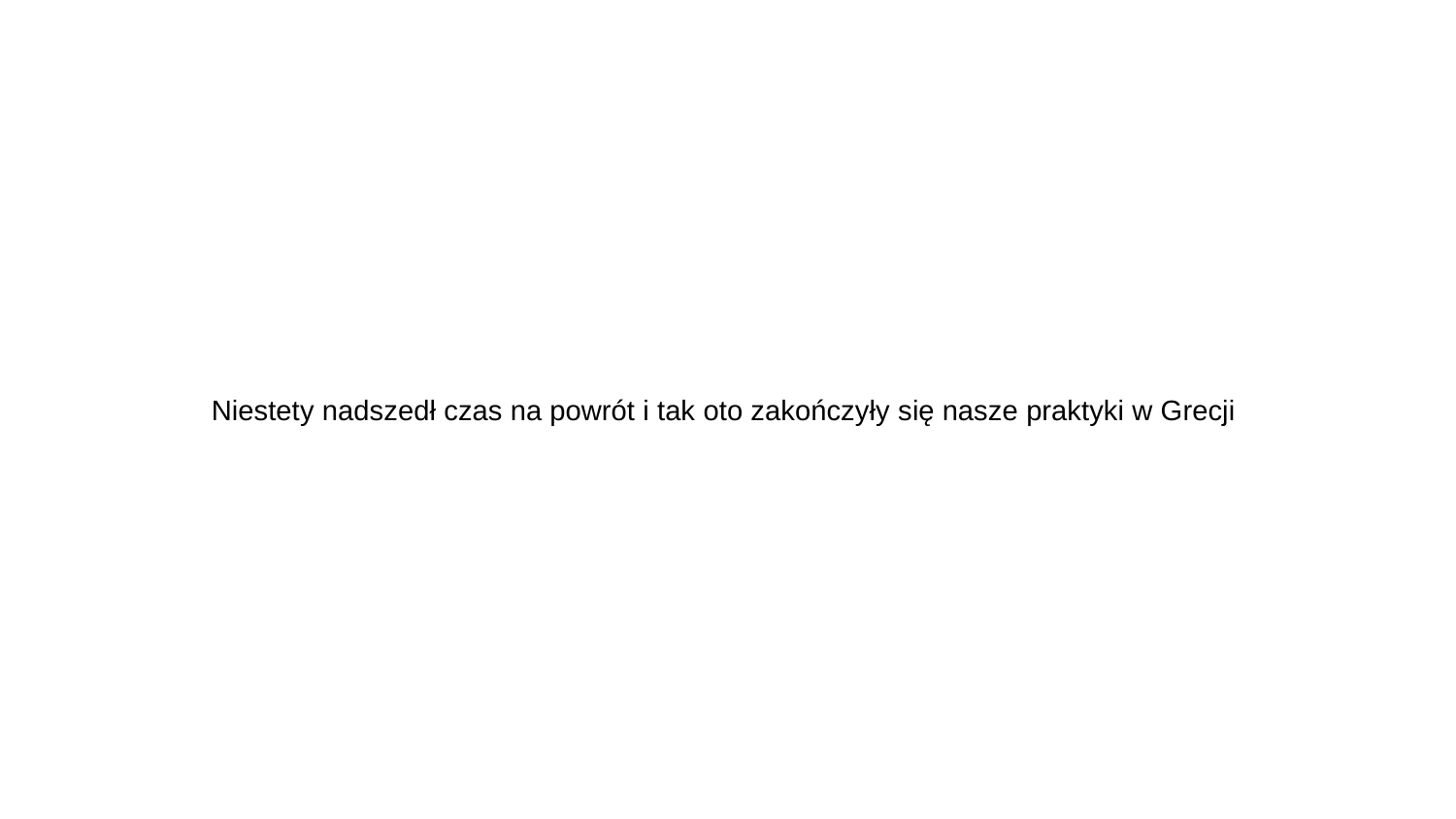

# Niestety nadszedł czas na powrót i tak oto zakończyły się nasze praktyki w Grecji